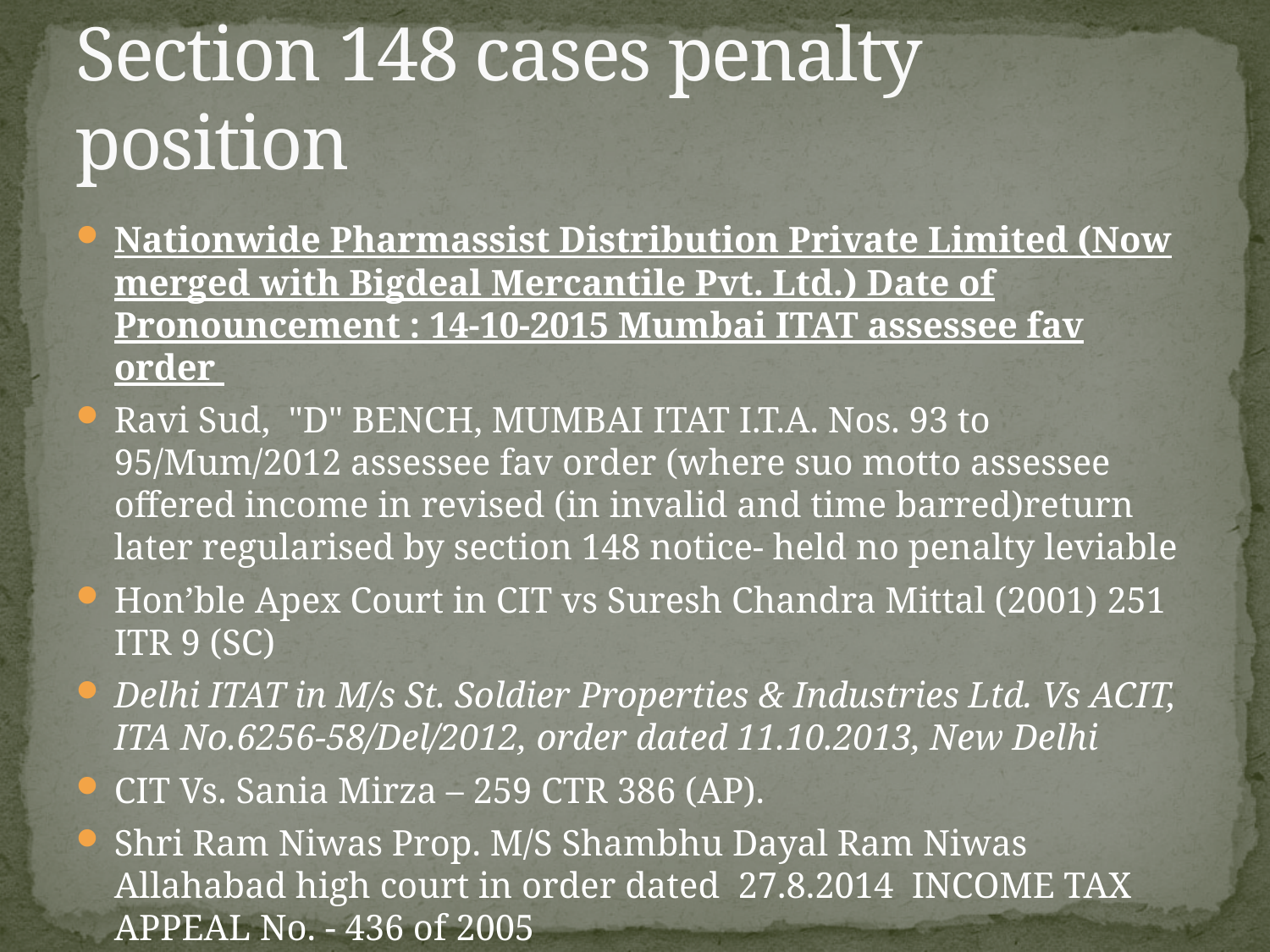

# Section 148 cases penalty position
Nationwide Pharmassist Distribution Private Limited (Now merged with Bigdeal Mercantile Pvt. Ltd.) Date of Pronouncement : 14-10-2015 Mumbai ITAT assessee fav order
Ravi Sud,  "D" BENCH, MUMBAI ITAT I.T.A. Nos. 93 to 95/Mum/2012 assessee fav order (where suo motto assessee offered income in revised (in invalid and time barred)return later regularised by section 148 notice- held no penalty leviable
Hon’ble Apex Court in CIT vs Suresh Chandra Mittal (2001) 251 ITR 9 (SC)
Delhi ITAT in M/s St. Soldier Properties & Industries Ltd. Vs ACIT, ITA No.6256-58/Del/2012, order dated 11.10.2013, New Delhi
CIT Vs. Sania Mirza – 259 CTR 386 (AP).
Shri Ram Niwas Prop. M/S Shambhu Dayal Ram Niwas  Allahabad high court in order dated  27.8.2014  INCOME TAX APPEAL No. - 436 of 2005